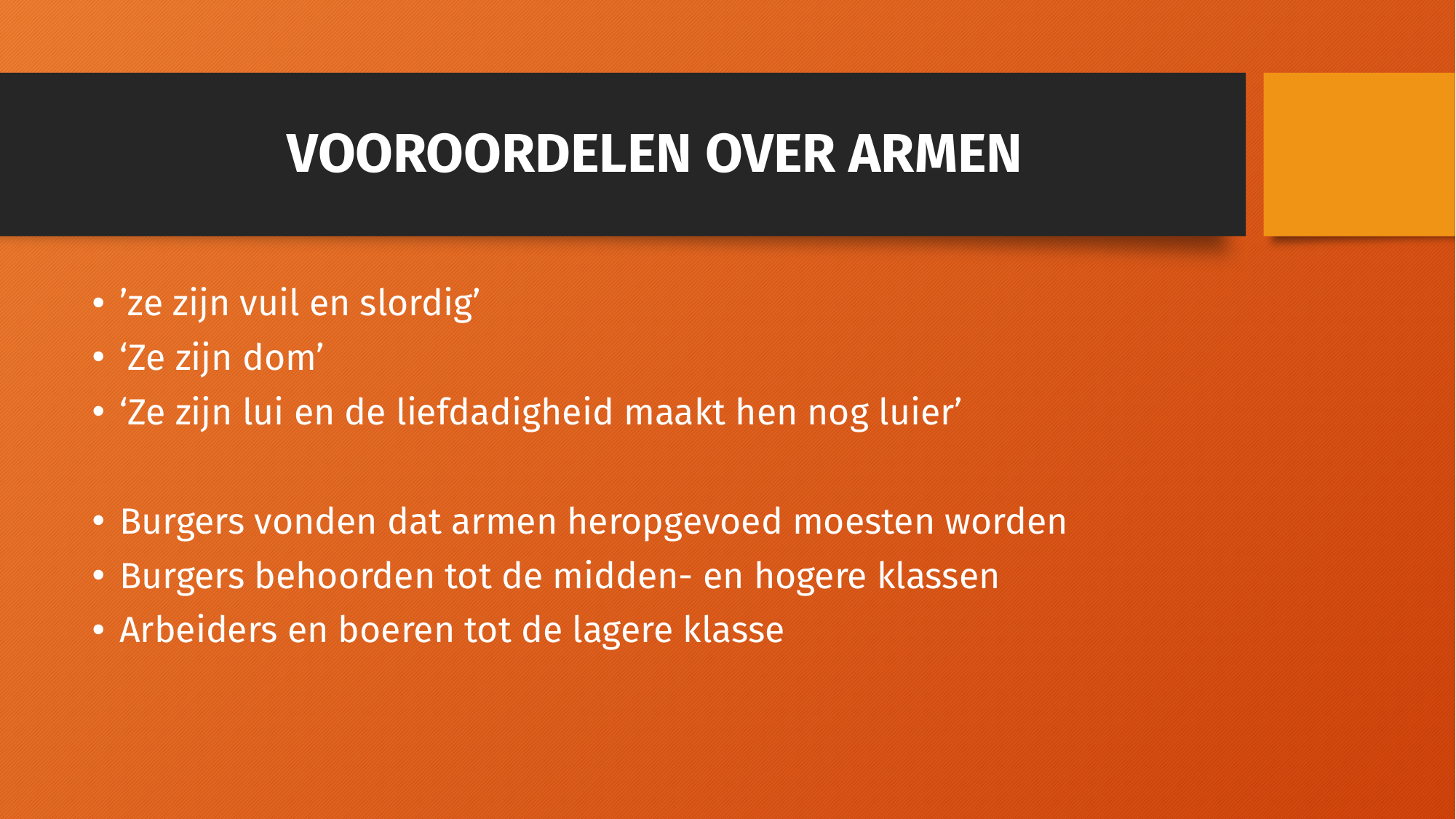

# VOOROORDELEN OVER ARMEN
’ze zijn vuil en slordig’
‘Ze zijn dom’
‘Ze zijn lui en de liefdadigheid maakt hen nog luier’

Burgers vonden dat armen heropgevoed moesten worden
Burgers behoorden tot de midden- en hogere klassen
Arbeiders en boeren tot de lagere klasse